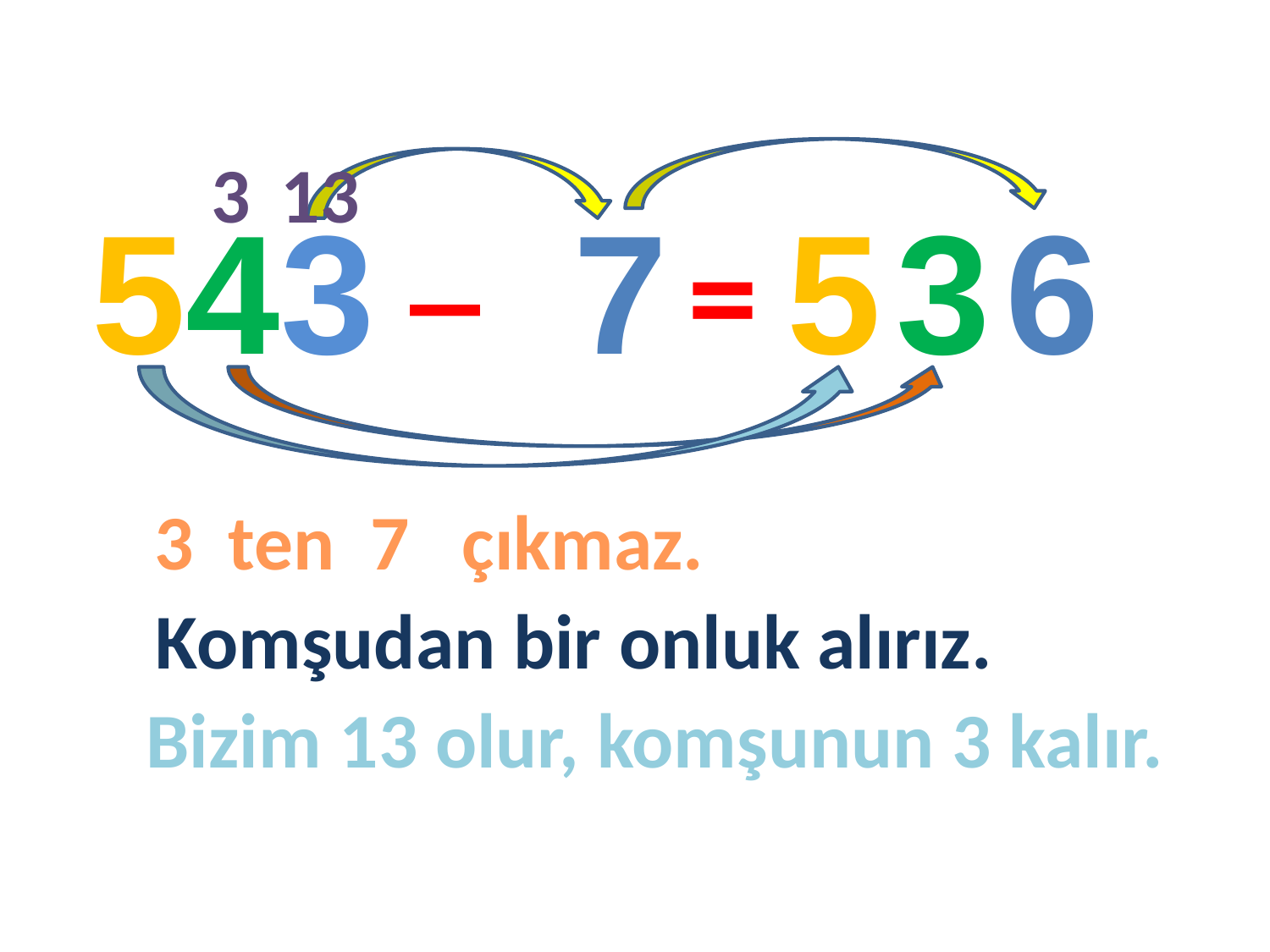

3
13

_
543
7
5
3
6
=

3  ten  7   çıkmaz.
Komşudan bir onluk alırız.
Bizim 13 olur, komşunun 3 kalır.